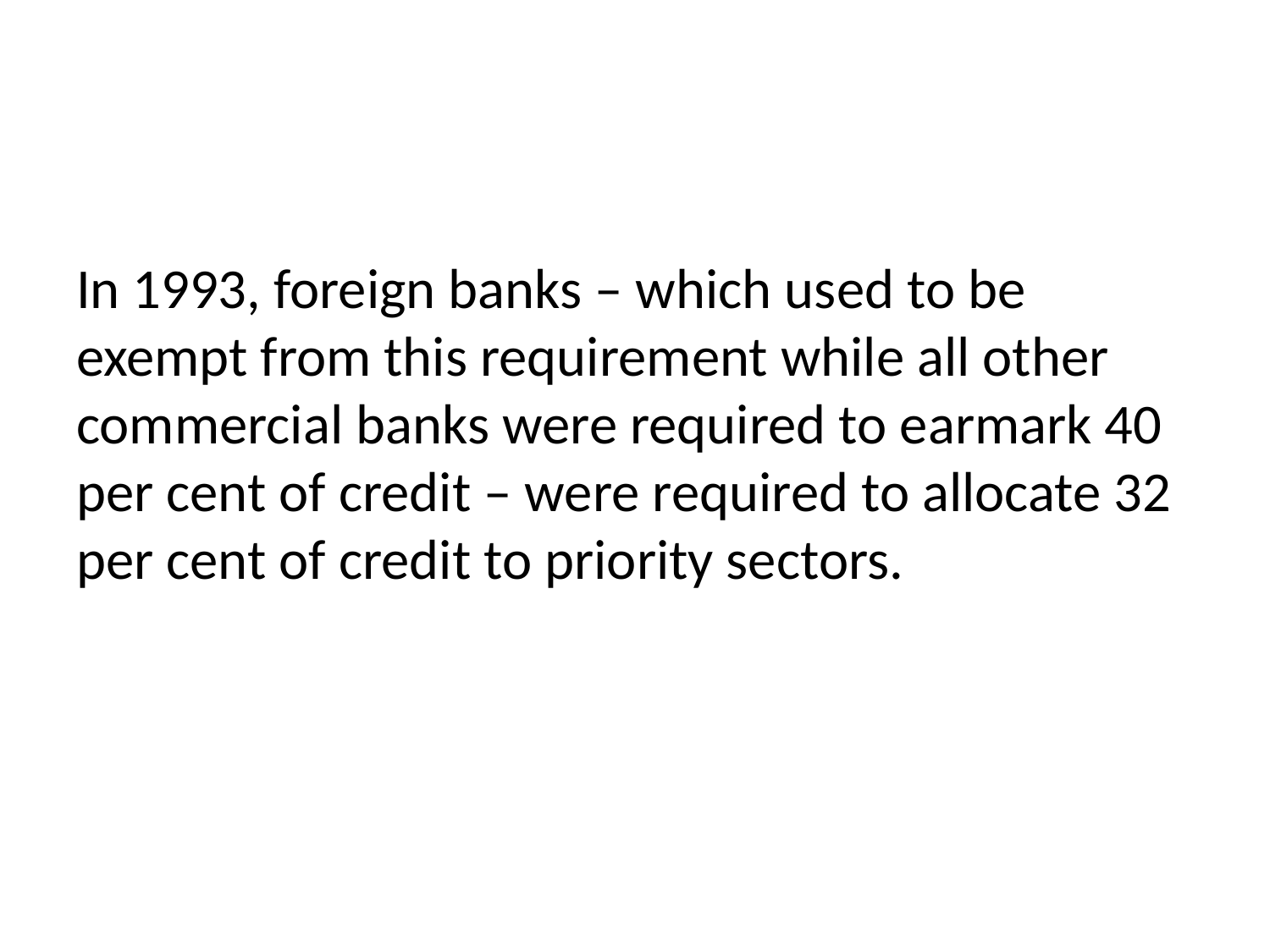

# In 1993, foreign banks – which used to be exempt from this requirement while all other commercial banks were required to earmark 40 per cent of credit – were required to allocate 32 per cent of credit to priority sectors.